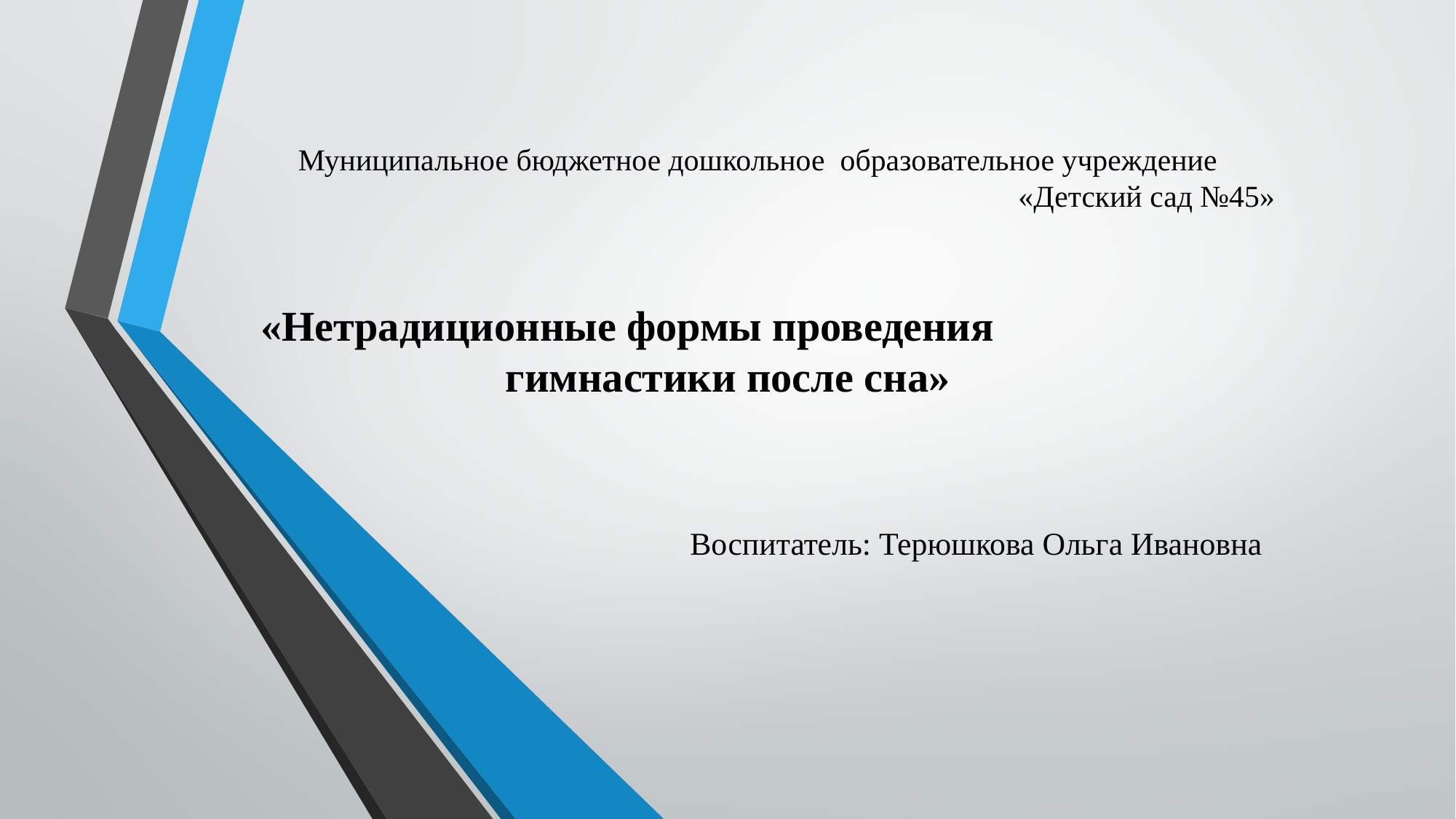

# Муниципальное бюджетное дошкольное  образовательное учреждение                                                                                                       «Детский сад №45»
«Нетрадиционные формы проведения                    гимнастики после сна»

                  Воспитатель: Терюшкова Ольга Ивановна